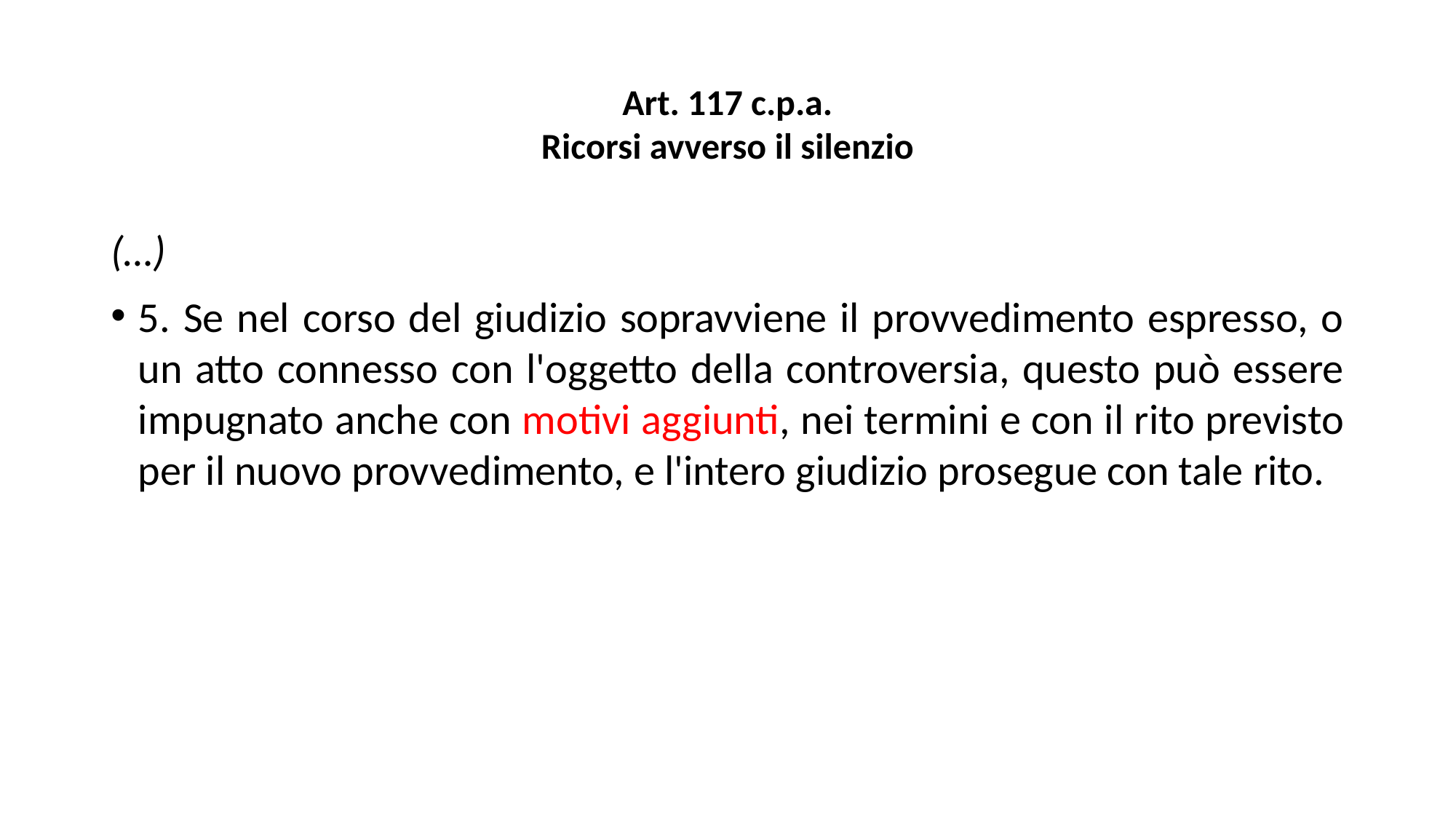

# Art. 117 c.p.a. Ricorsi avverso il silenzio
(…)
5. Se nel corso del giudizio sopravviene il provvedimento espresso, o un atto connesso con l'oggetto della controversia, questo può essere impugnato anche con motivi aggiunti, nei termini e con il rito previsto per il nuovo provvedimento, e l'intero giudizio prosegue con tale rito.